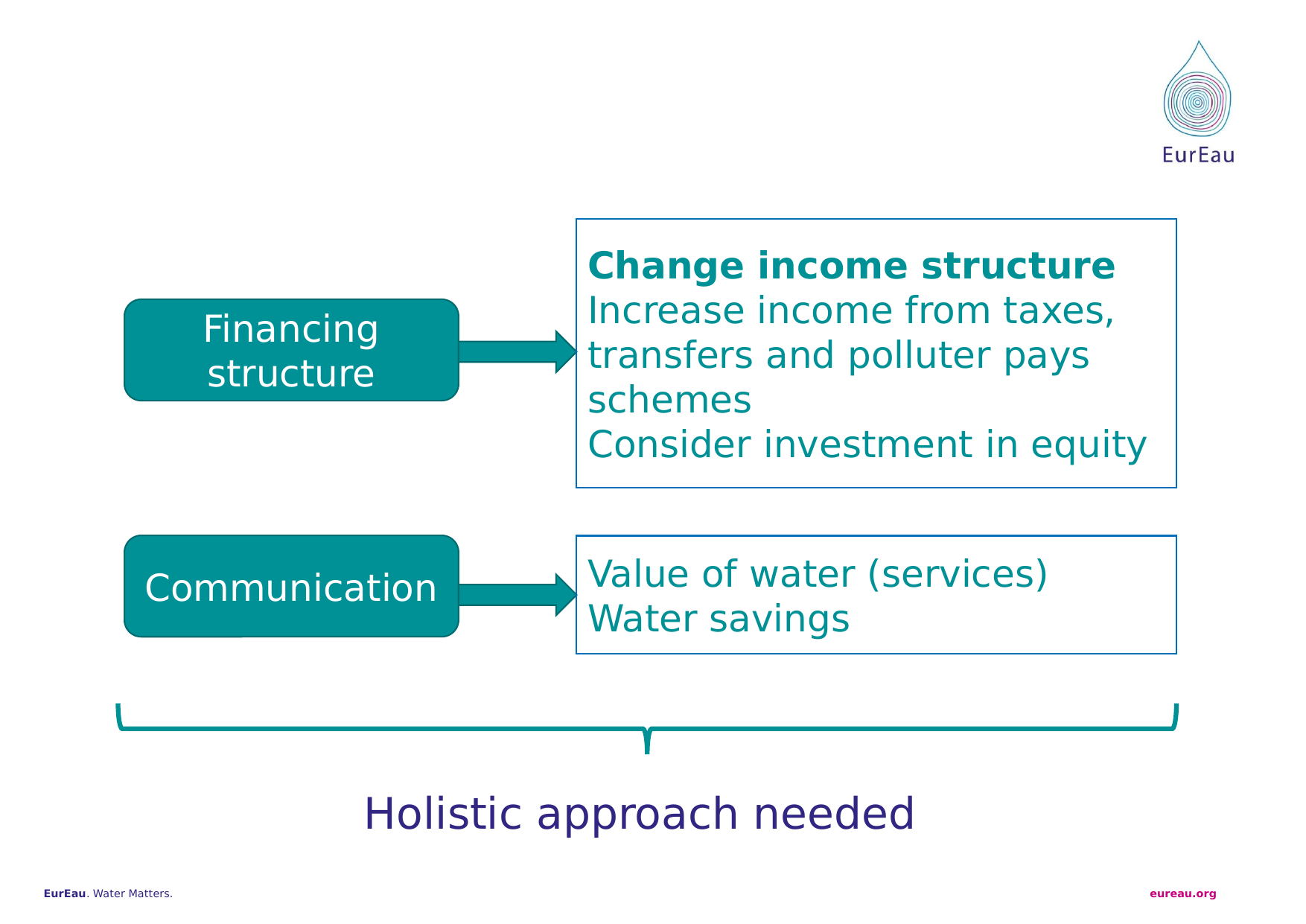

Change income structure
Increase income from taxes, transfers and polluter pays schemes
Consider investment in equity
Financing structure

Communication
Value of water (services)
Water savings

Holistic approach needed